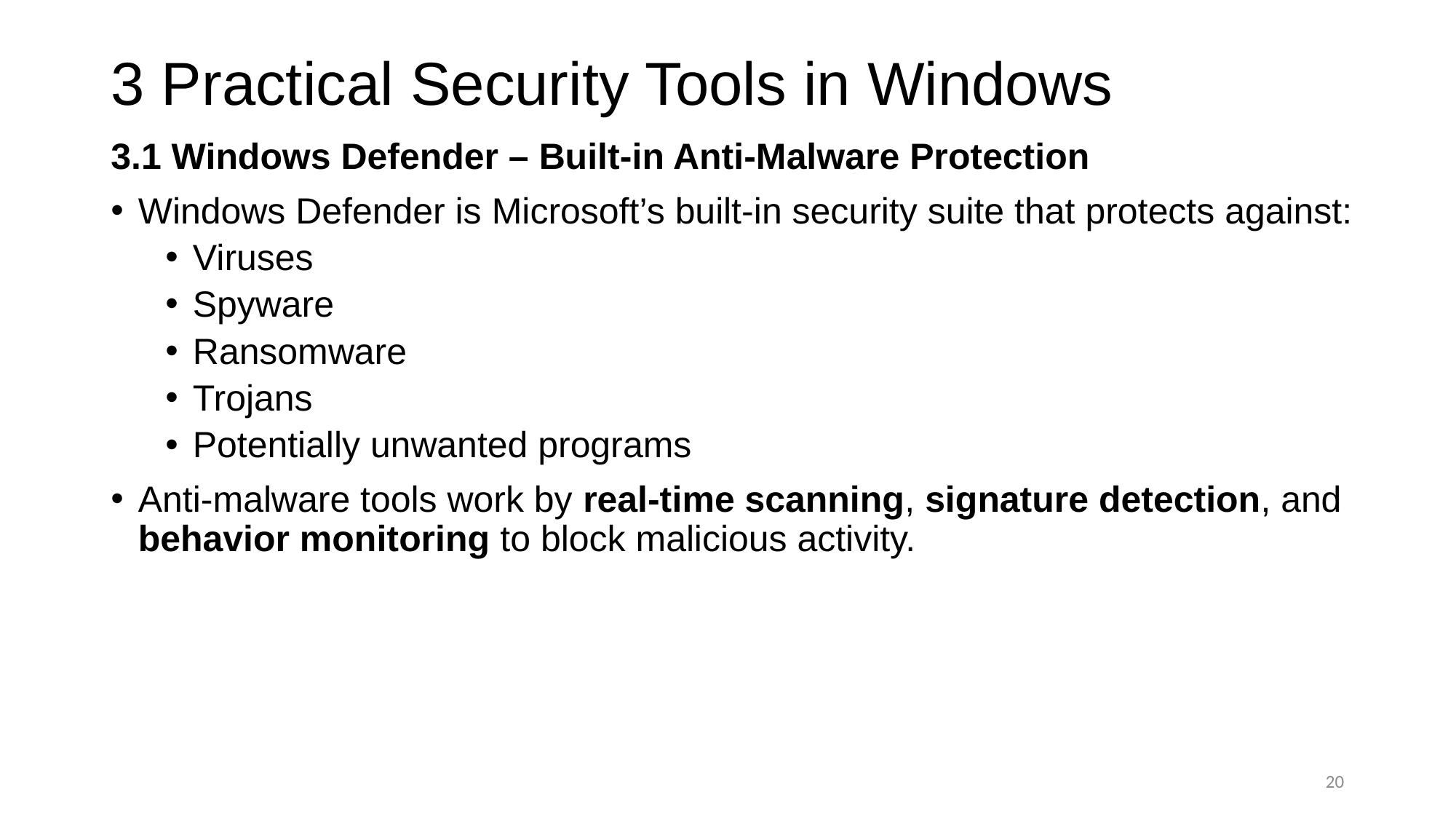

# 3 Practical Security Tools in Windows
3.1 Windows Defender – Built-in Anti-Malware Protection
Windows Defender is Microsoft’s built-in security suite that protects against:
Viruses
Spyware
Ransomware
Trojans
Potentially unwanted programs
Anti-malware tools work by real-time scanning, signature detection, and behavior monitoring to block malicious activity.

20